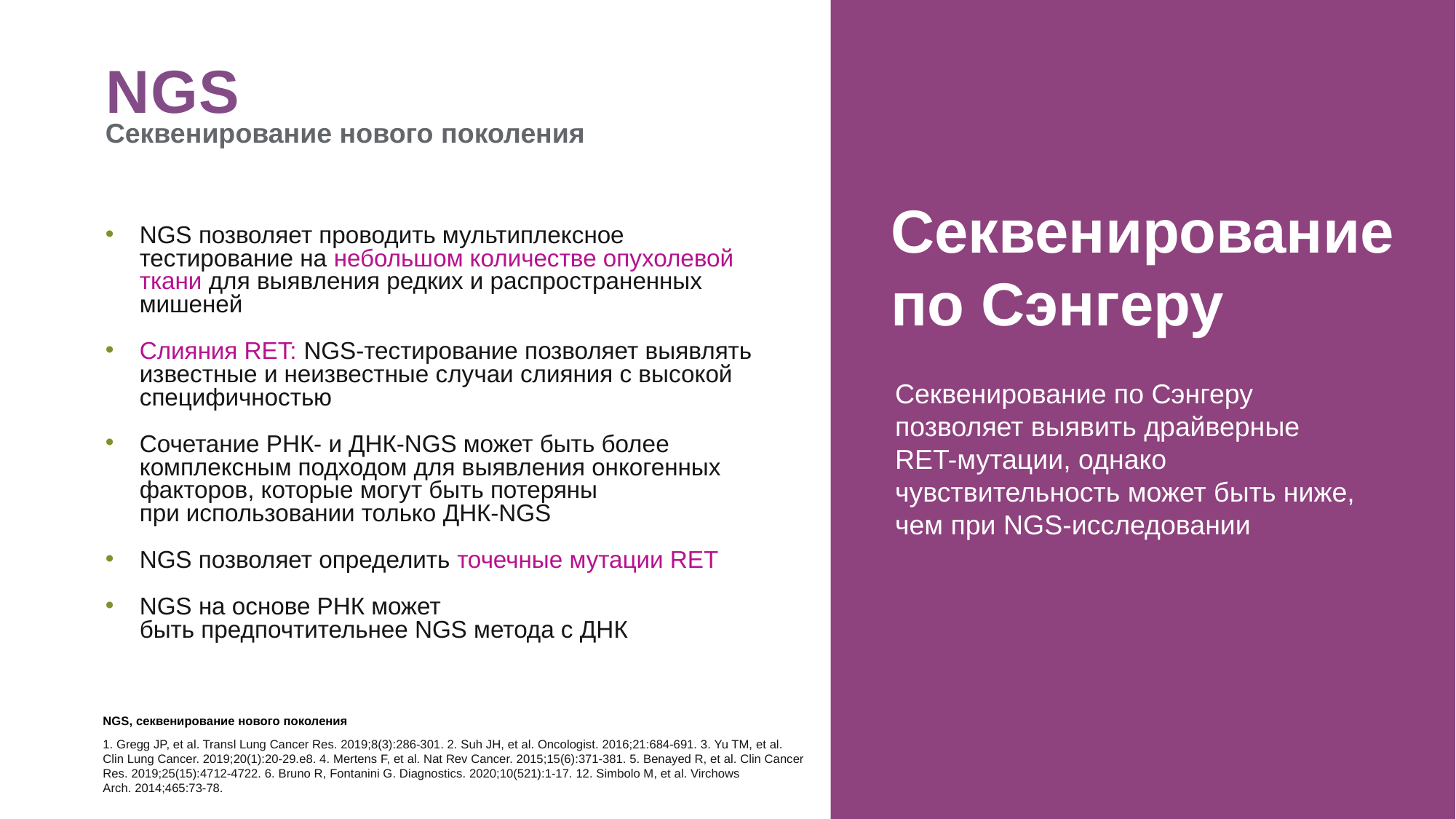

NGS
Секвенирование нового поколения
Секвенирование
по Сэнгеру
NGS позволяет проводить мультиплексное тестирование на небольшом количестве опухолевой ткани для выявления редких и распространенных мишеней

Слияния RET: NGS-тестирование позволяет выявлять известные и неизвестные случаи слияния с высокой специфичностью

Сочетание РНК- и ДНК-NGS может быть более комплексным подходом для выявления онкогенных факторов, которые могут быть потеряны
при использовании только ДНК-NGS

NGS позволяет определить точечные мутации RET

NGS на основе РНК может
быть предпочтительнее NGS метода с ДНК
Секвенирование по Сэнгеру позволяет выявить драйверные RET-мутации, однако чувствительность может быть ниже, чем при NGS-исследовании
NGS, секвенирование нового поколения
1. Gregg JP, et al. Transl Lung Cancer Res. 2019;8(3):286-301. 2. Suh JH, et al. Oncologist. 2016;21:684-691. 3. Yu TM, et al. Clin Lung Cancer. 2019;20(1):20-29.e8. 4. Mertens F, et al. Nat Rev Cancer. 2015;15(6):371-381. 5. Benayed R, et al. Clin Cancer Res. 2019;25(15):4712-4722. 6. Bruno R, Fontanini G. Diagnostics. 2020;10(521):1-17. 12. Simbolo M, et al. Virchows Arch. 2014;465:73-78.